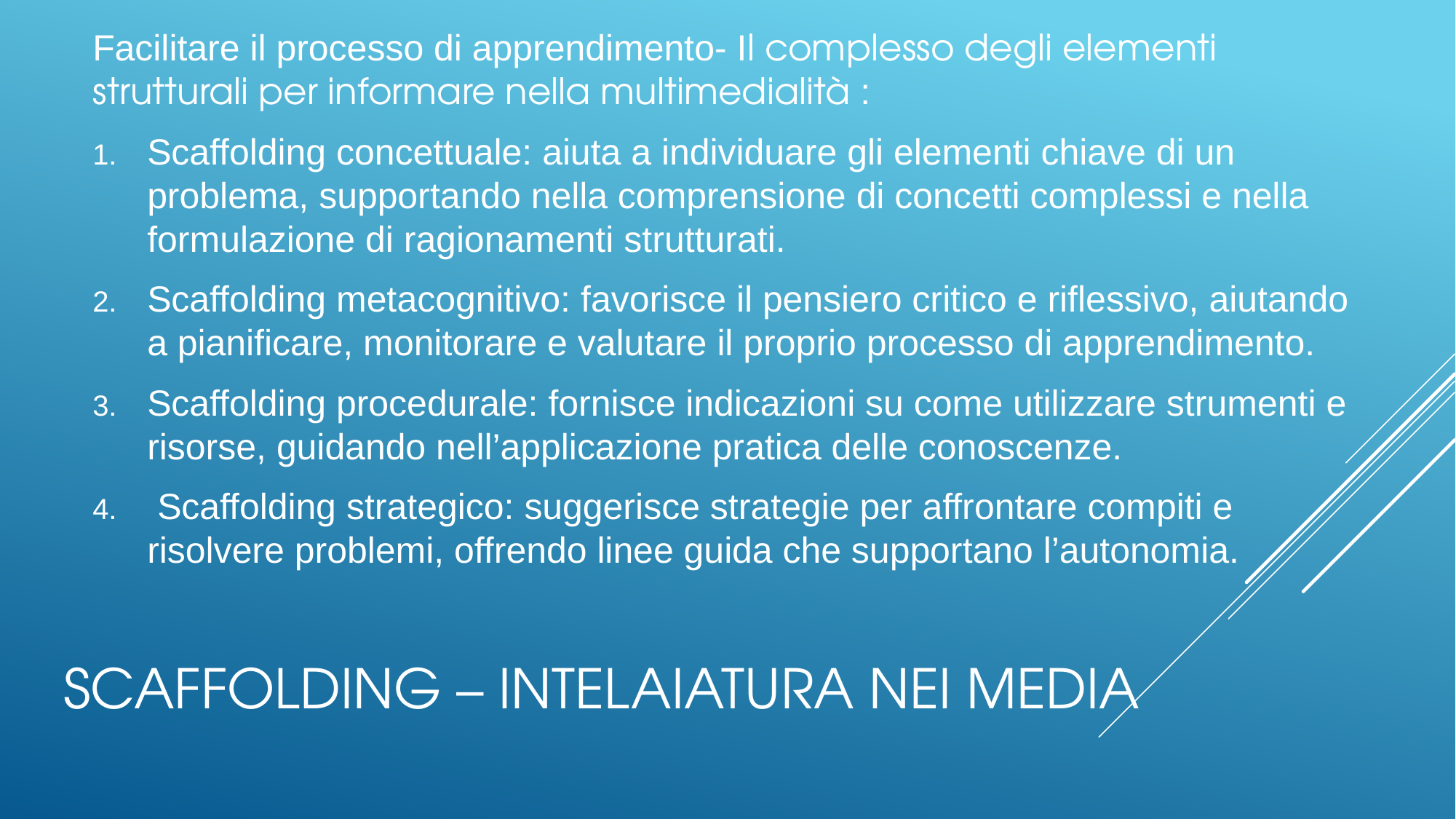

Facilitare il processo di apprendimento- Il complesso degli elementi strutturali per informare nella multimedialità :
Scaffolding concettuale: aiuta a individuare gli elementi chiave di un problema, supportando nella comprensione di concetti complessi e nella formulazione di ragionamenti strutturati.
Scaffolding metacognitivo: favorisce il pensiero critico e riflessivo, aiutando a pianificare, monitorare e valutare il proprio processo di apprendimento.
Scaffolding procedurale: fornisce indicazioni su come utilizzare strumenti e risorse, guidando nell’applicazione pratica delle conoscenze.
 Scaffolding strategico: suggerisce strategie per affrontare compiti e risolvere problemi, offrendo linee guida che supportano l’autonomia.
# SCAFFOLDING – INTELAIATURA nei media